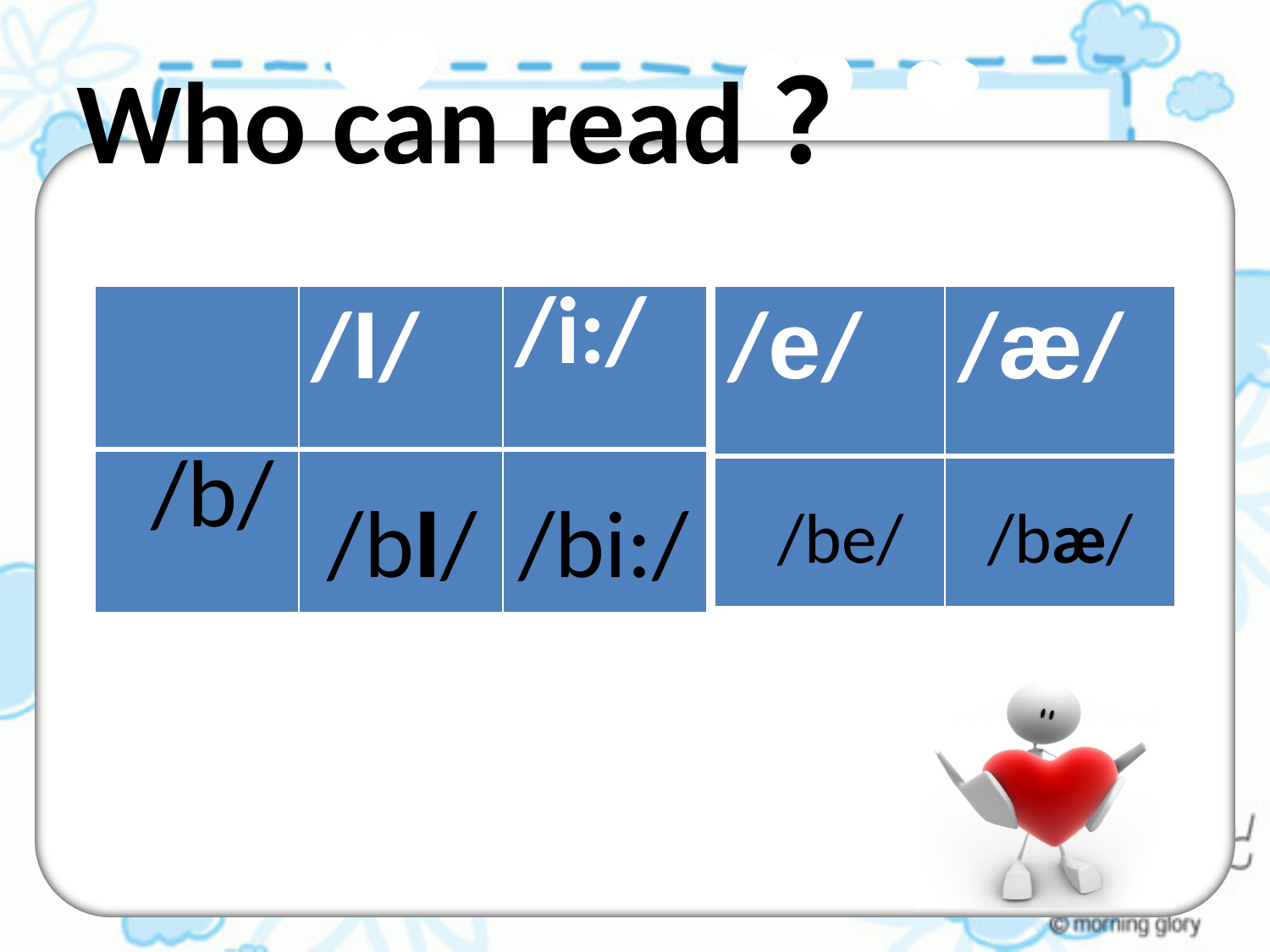

Who can read？
|  | /I/ | /i:/ |
| --- | --- | --- |
| /b/ |  |  |
| /e/ | /æ/ |
| --- | --- |
|  |  |
/bI/
/bi:/
/be/
/bæ/